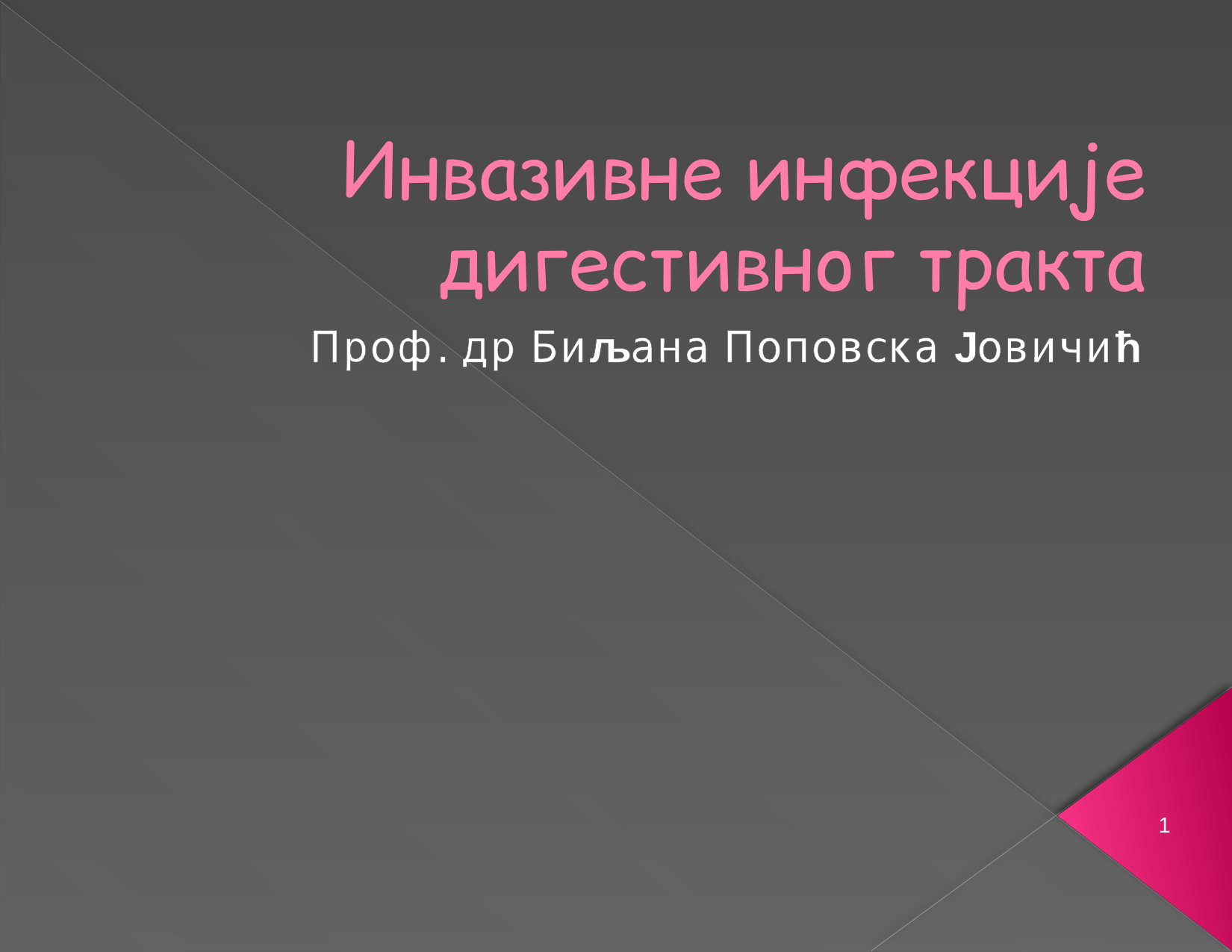

# Инвазивне инфекције дигестивног тракта
Проф. др Биљана Поповска Јовичић
1